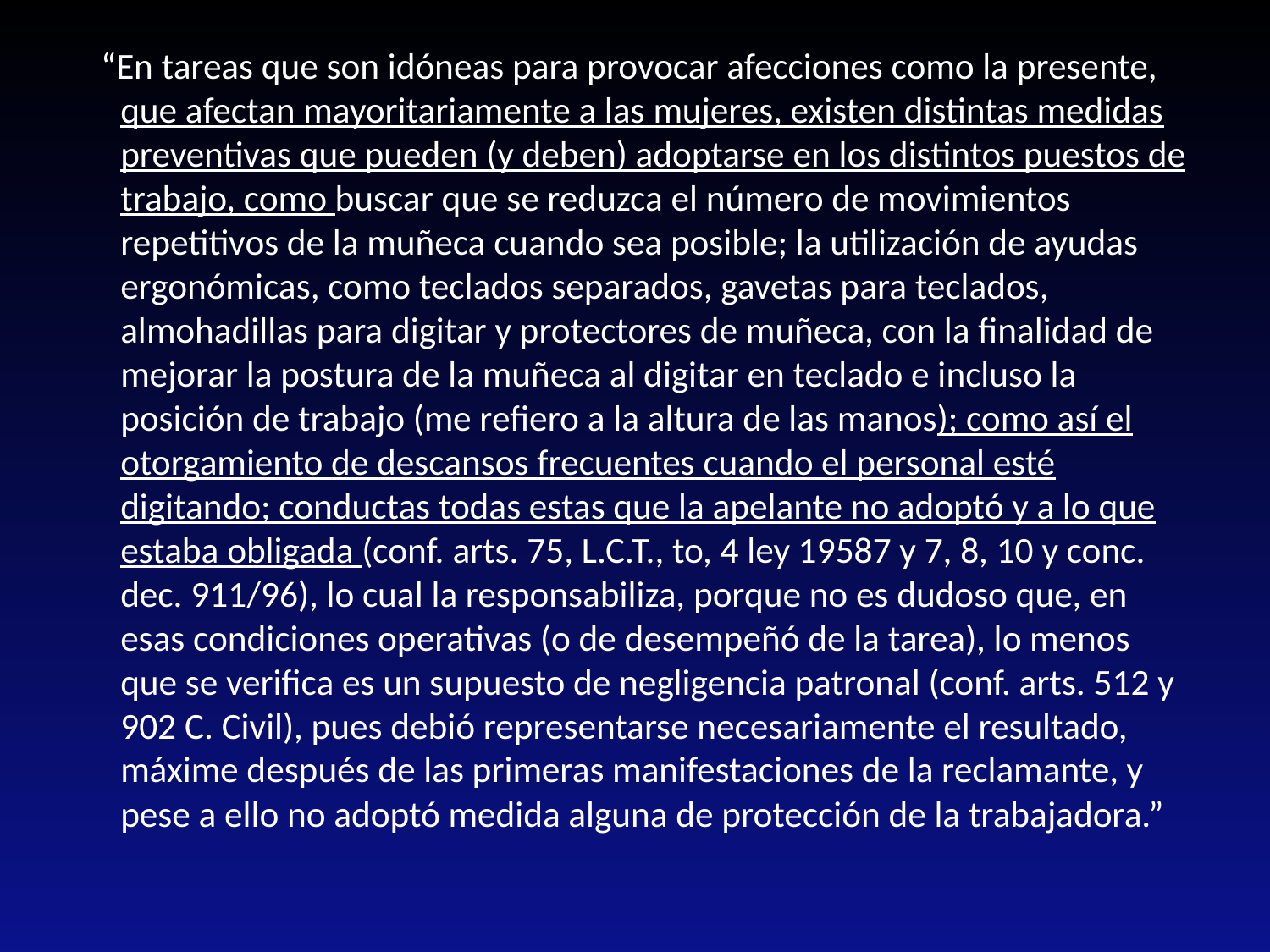

“En tareas que son idóneas para provocar afecciones como la presente, que afectan mayoritariamente a las mujeres, existen distintas medidas preventivas que pueden (y deben) adoptarse en los distintos puestos de trabajo, como buscar que se reduzca el número de movimientos repetitivos de la muñeca cuando sea posible; la utilización de ayudas ergonómicas, como teclados separados, gavetas para teclados, almohadillas para digitar y protectores de muñeca, con la finalidad de mejorar la postura de la muñeca al digitar en teclado e incluso la posición de trabajo (me refiero a la altura de las manos); como así el otorgamiento de descansos frecuentes cuando el personal esté digitando; conductas todas estas que la apelante no adoptó y a lo que estaba obligada (conf. arts. 75, L.C.T., to, 4 ley 19587 y 7, 8, 10 y conc. dec. 911/96), lo cual la responsabiliza, porque no es dudoso que, en esas condiciones operativas (o de desempeñó de la tarea), lo menos que se verifica es un supuesto de negligencia patronal (conf. arts. 512 y 902 C. Civil), pues debió representarse necesariamente el resultado, máxime después de las primeras manifestaciones de la reclamante, y pese a ello no adoptó medida alguna de protección de la trabajadora.”